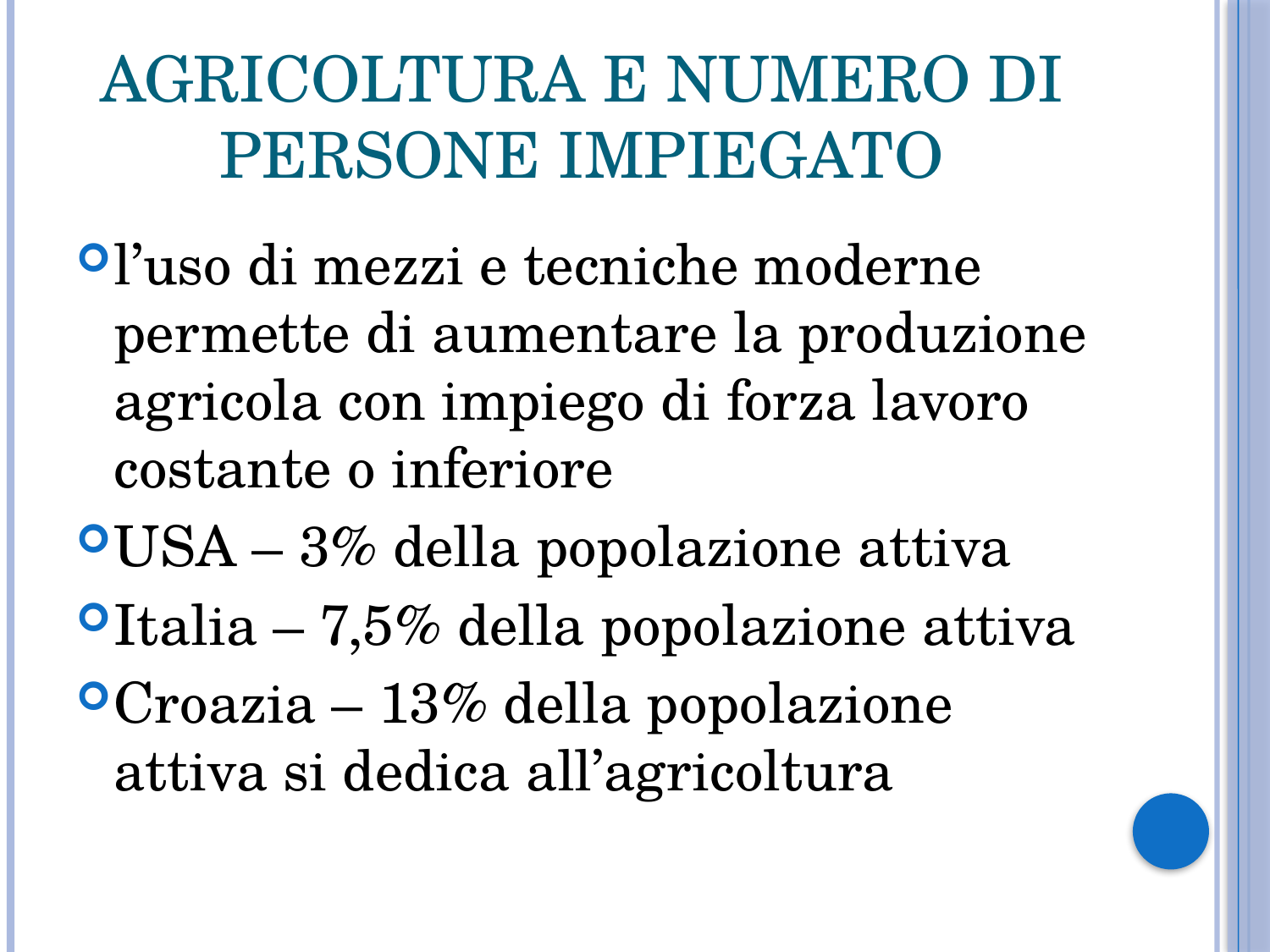

# Agricoltura e numero di persone impiegato
l’uso di mezzi e tecniche moderne permette di aumentare la produzione agricola con impiego di forza lavoro costante o inferiore
USA – 3% della popolazione attiva
Italia – 7,5% della popolazione attiva
Croazia – 13% della popolazione attiva si dedica all’agricoltura